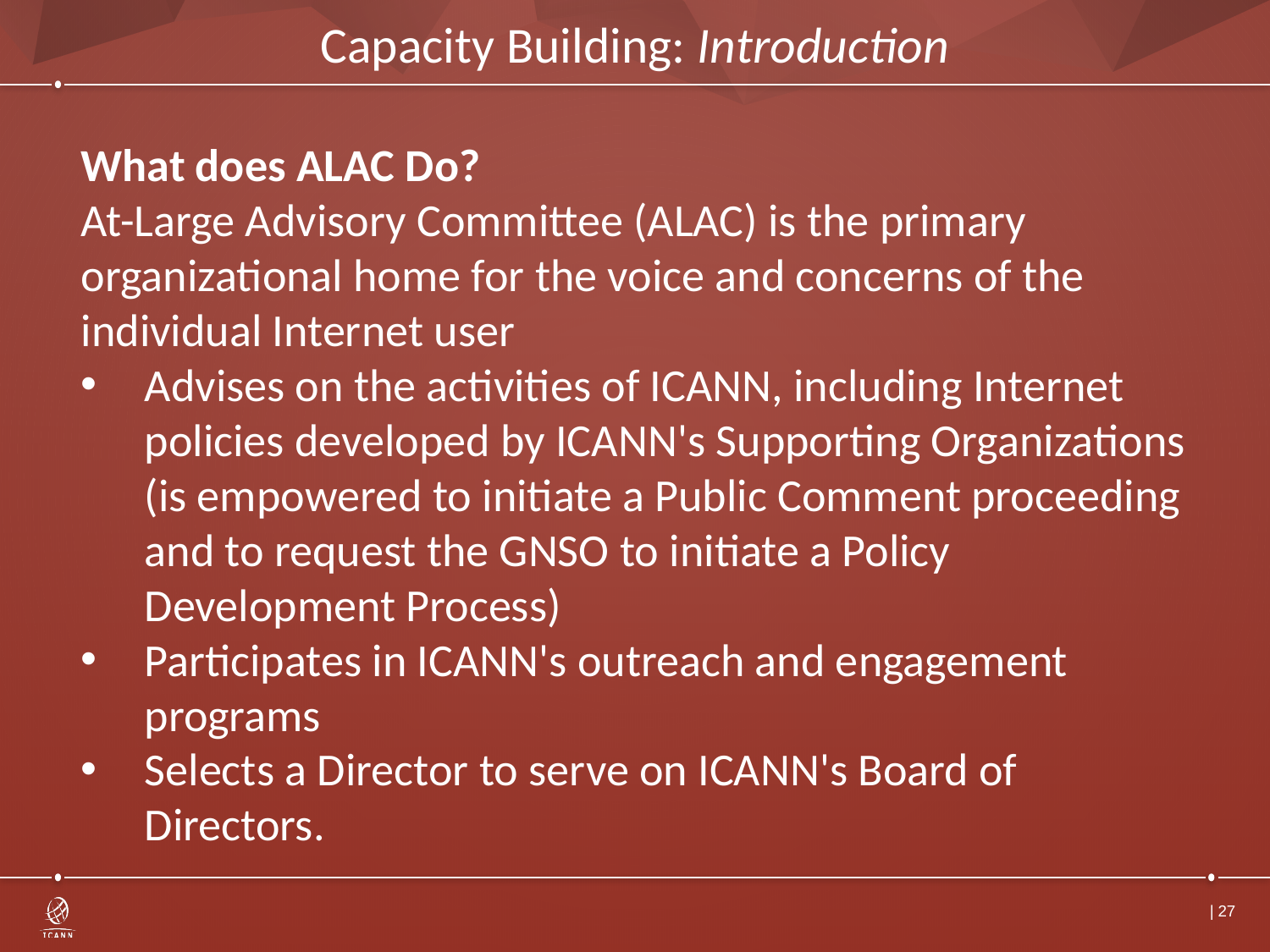

# Capacity Building: Introduction
What does ALAC Do?
At-Large Advisory Committee (ALAC) is the primary organizational home for the voice and concerns of the individual Internet user
Advises on the activities of ICANN, including Internet policies developed by ICANN's Supporting Organizations (is empowered to initiate a Public Comment proceeding and to request the GNSO to initiate a Policy Development Process)
Participates in ICANN's outreach and engagement programs
Selects a Director to serve on ICANN's Board of Directors.